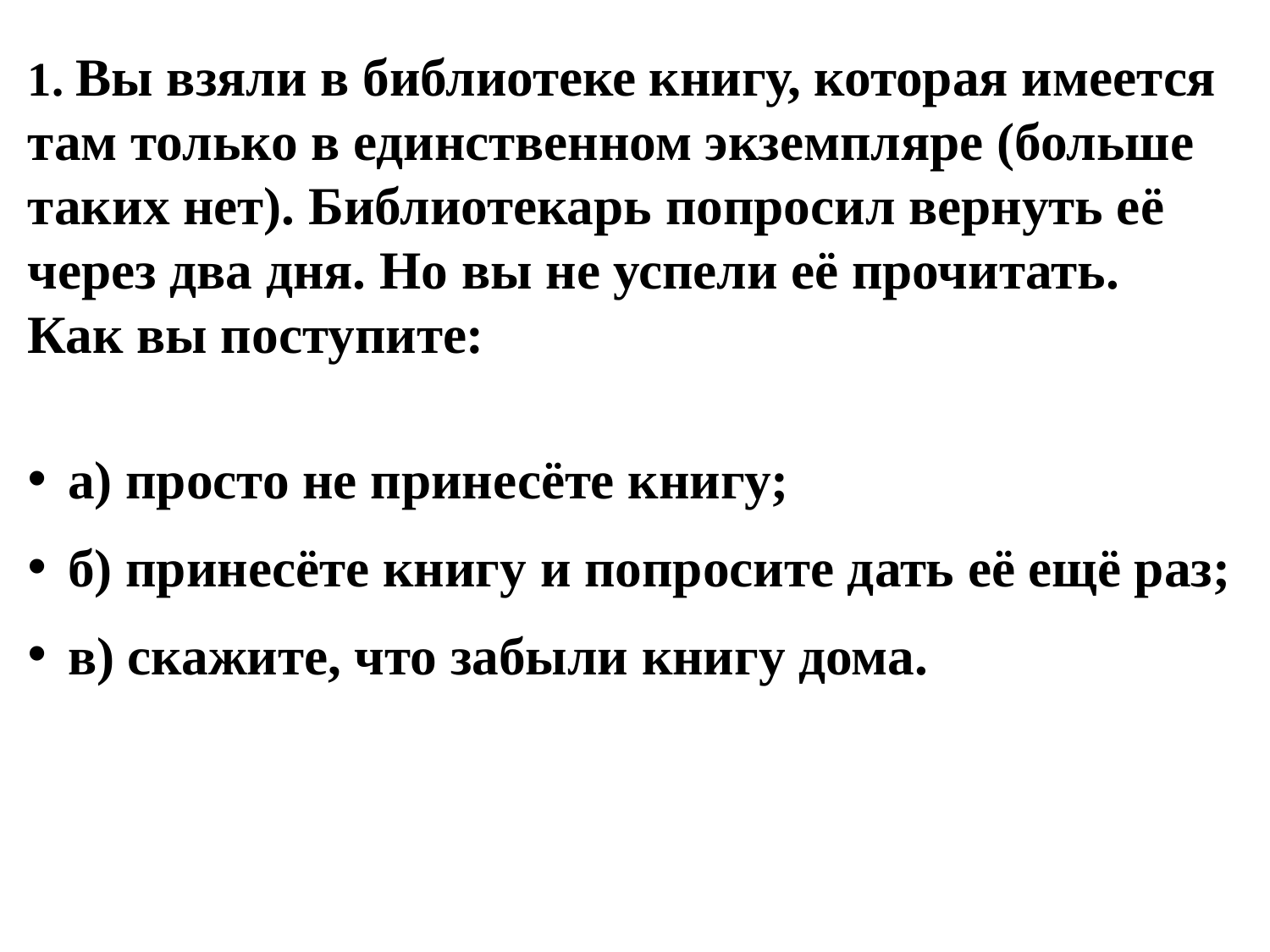

1. Вы взяли в библиотеке книгу, которая имеется там только в единственном экземпляре (больше таких нет). Библиотекарь попросил вернуть её через два дня. Но вы не успели её прочитать.
Как вы поступите:
а) просто не принесёте книгу;
б) принесёте книгу и попросите дать её ещё раз;
в) скажите, что забыли книгу дома.
#